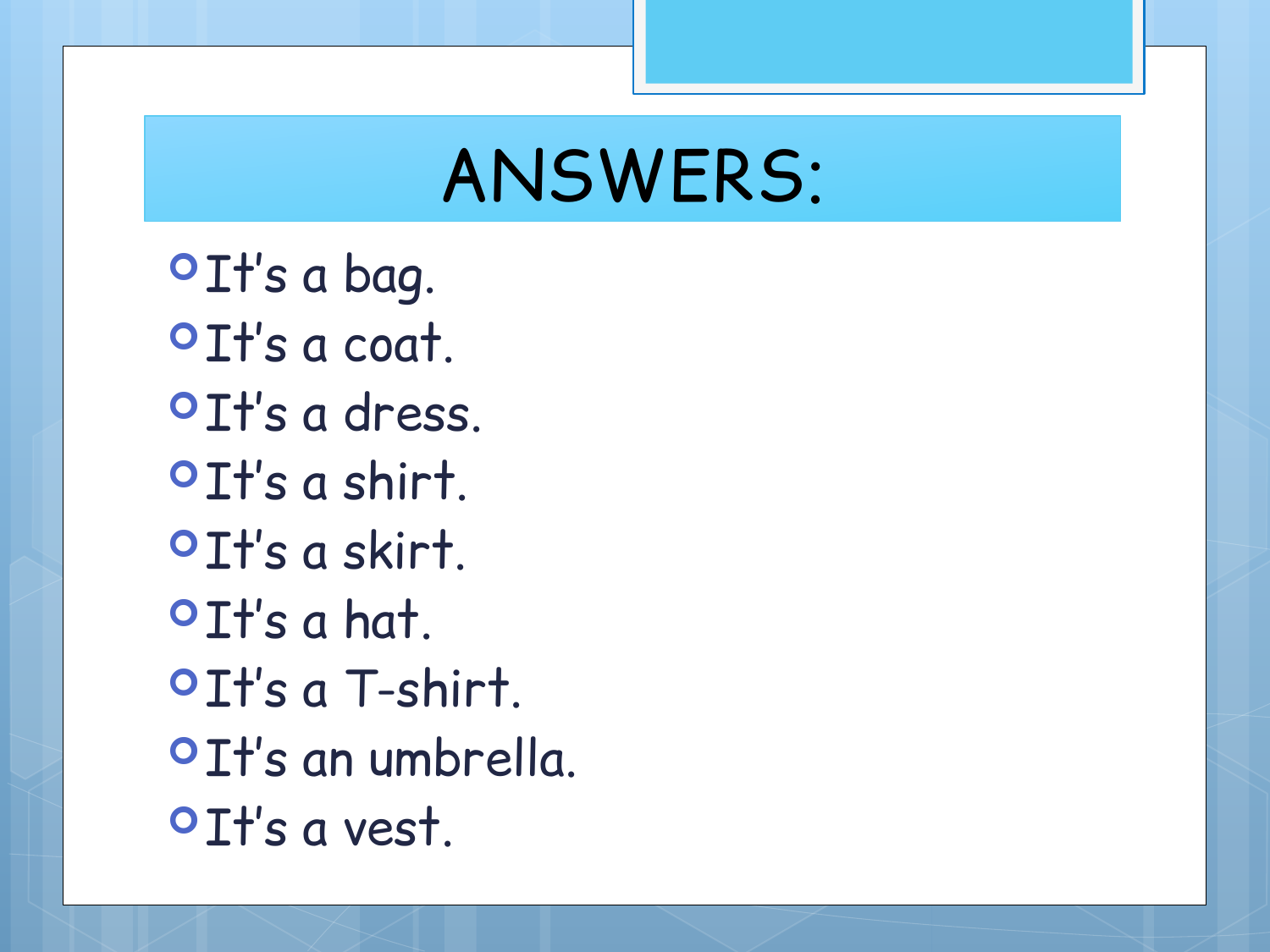

# ANSWERS:
It’s a bag.
It’s a coat.
It’s a dress.
It’s a shirt.
It’s a skirt.
It’s a hat.
It’s a T-shirt.
It’s an umbrella.
It’s a vest.